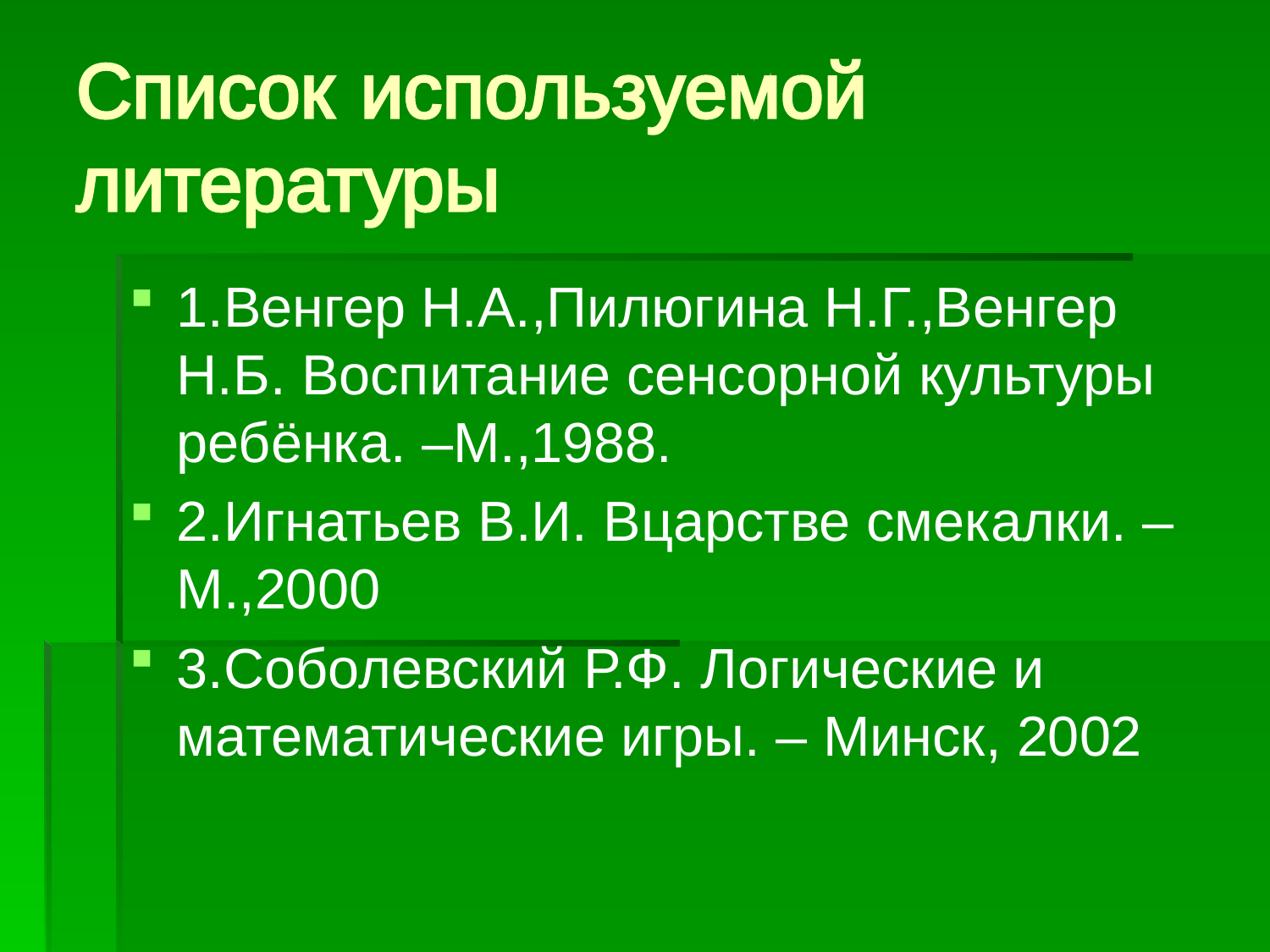

# Список используемой литературы
1.Венгер Н.А.,Пилюгина Н.Г.,Венгер Н.Б. Воспитание сенсорной культуры ребёнка. –М.,1988.
2.Игнатьев В.И. Вцарстве смекалки. – М.,2000
3.Соболевский Р.Ф. Логические и математические игры. – Минск, 2002